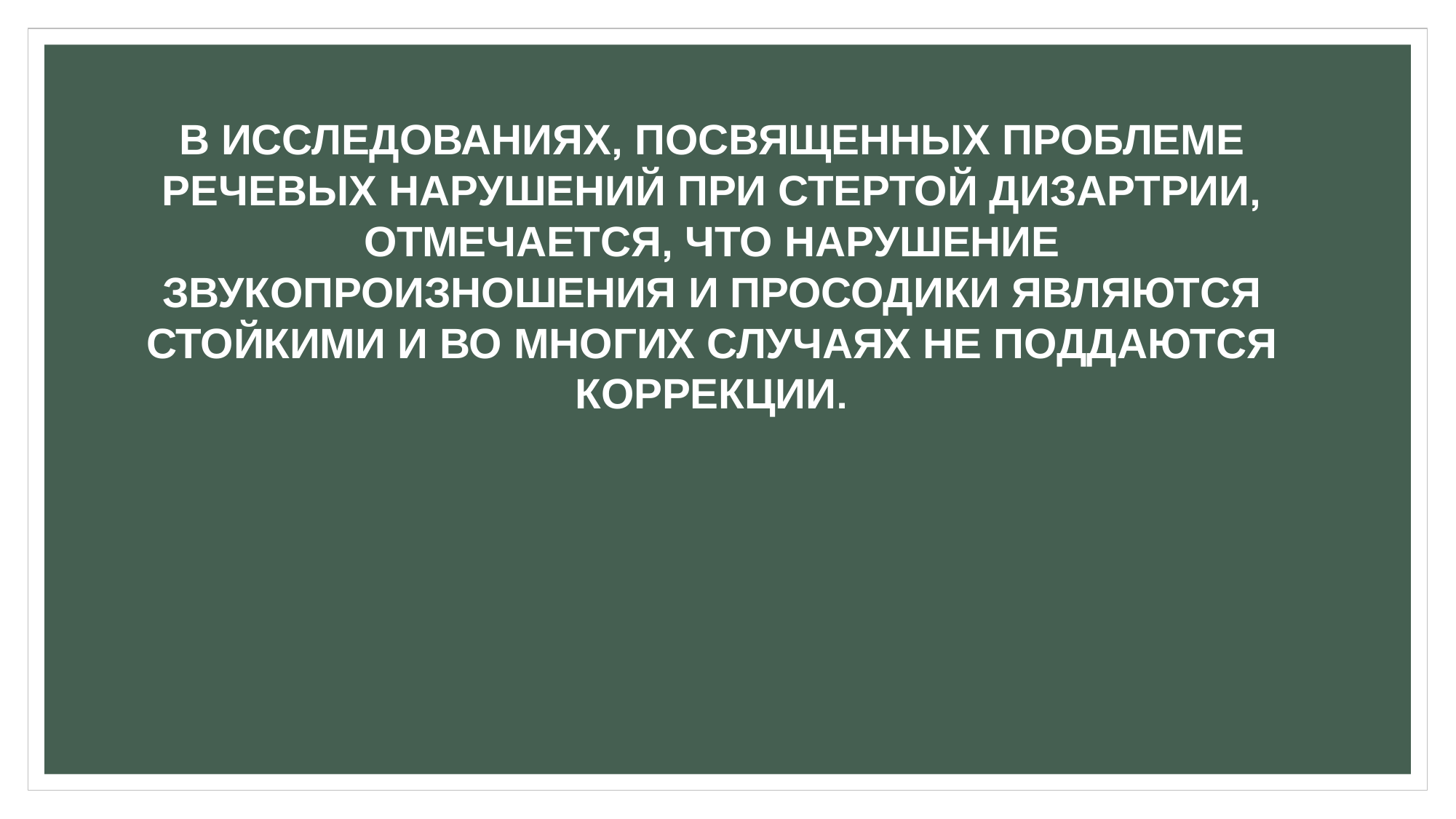

В ИССЛЕДОВАНИЯХ, ПОСВЯЩЕННЫХ ПРОБЛЕМЕ РЕЧЕВЫХ НАРУШЕНИЙ ПРИ СТЕРТОЙ ДИЗАРТРИИ, ОТМЕЧАЕТСЯ, ЧТО НАРУШЕНИЕ ЗВУКОПРОИЗНОШЕНИЯ И ПРОСОДИКИ ЯВЛЯЮТСЯ СТОЙКИМИ И ВО МНОГИХ СЛУЧАЯХ НЕ ПОДДАЮТСЯ КОРРЕКЦИИ.